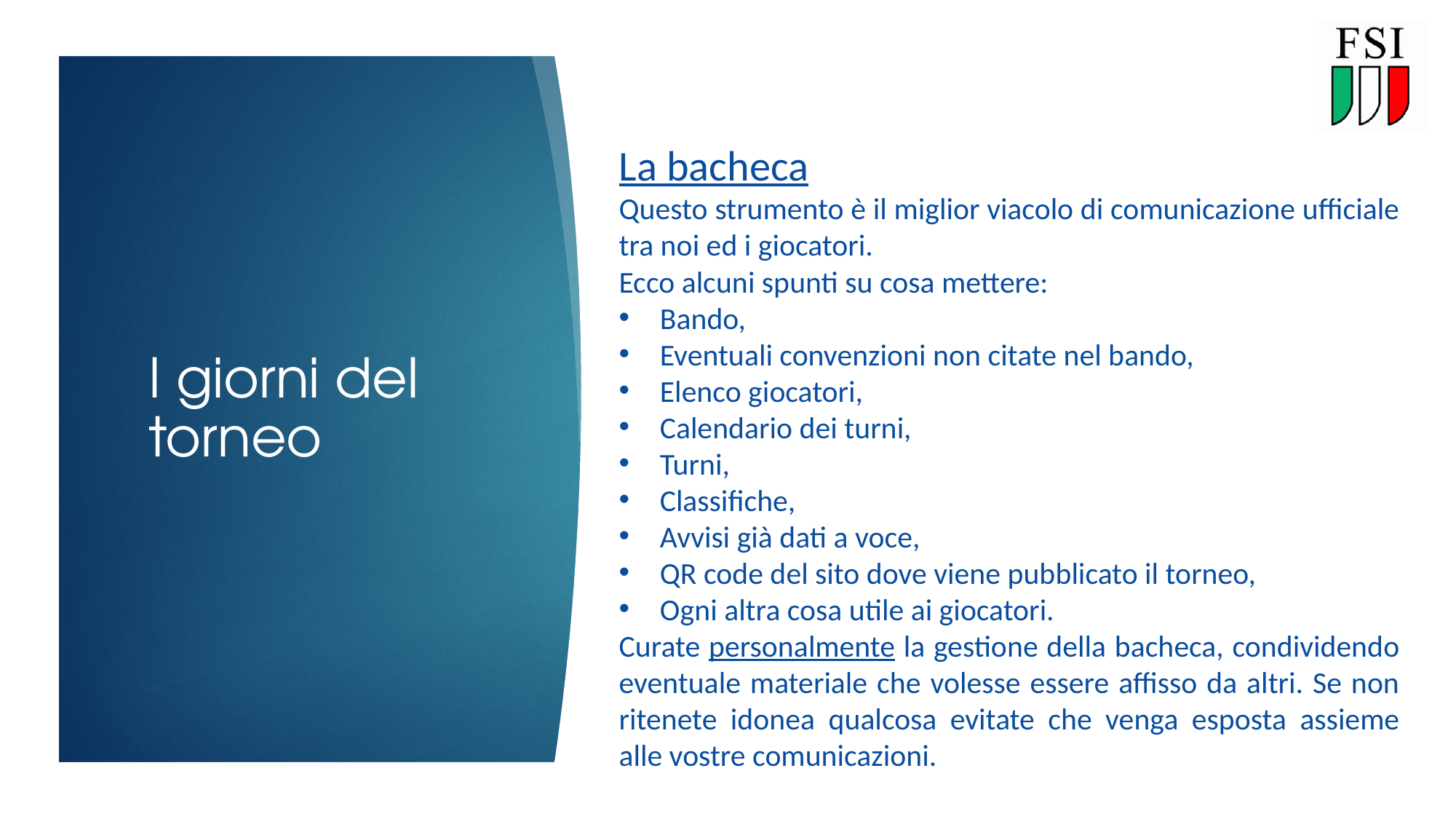

24
La bacheca
Questo strumento è il miglior viacolo di comunicazione ufficiale tra noi ed i giocatori.
Ecco alcuni spunti su cosa mettere:
Bando,
Eventuali convenzioni non citate nel bando,
Elenco giocatori,
Calendario dei turni,
Turni,
Classifiche,
Avvisi già dati a voce,
QR code del sito dove viene pubblicato il torneo,
Ogni altra cosa utile ai giocatori.
Curate personalmente la gestione della bacheca, condividendo eventuale materiale che volesse essere affisso da altri. Se non ritenete idonea qualcosa evitate che venga esposta assieme alle vostre comunicazioni.
# I giorni del torneo